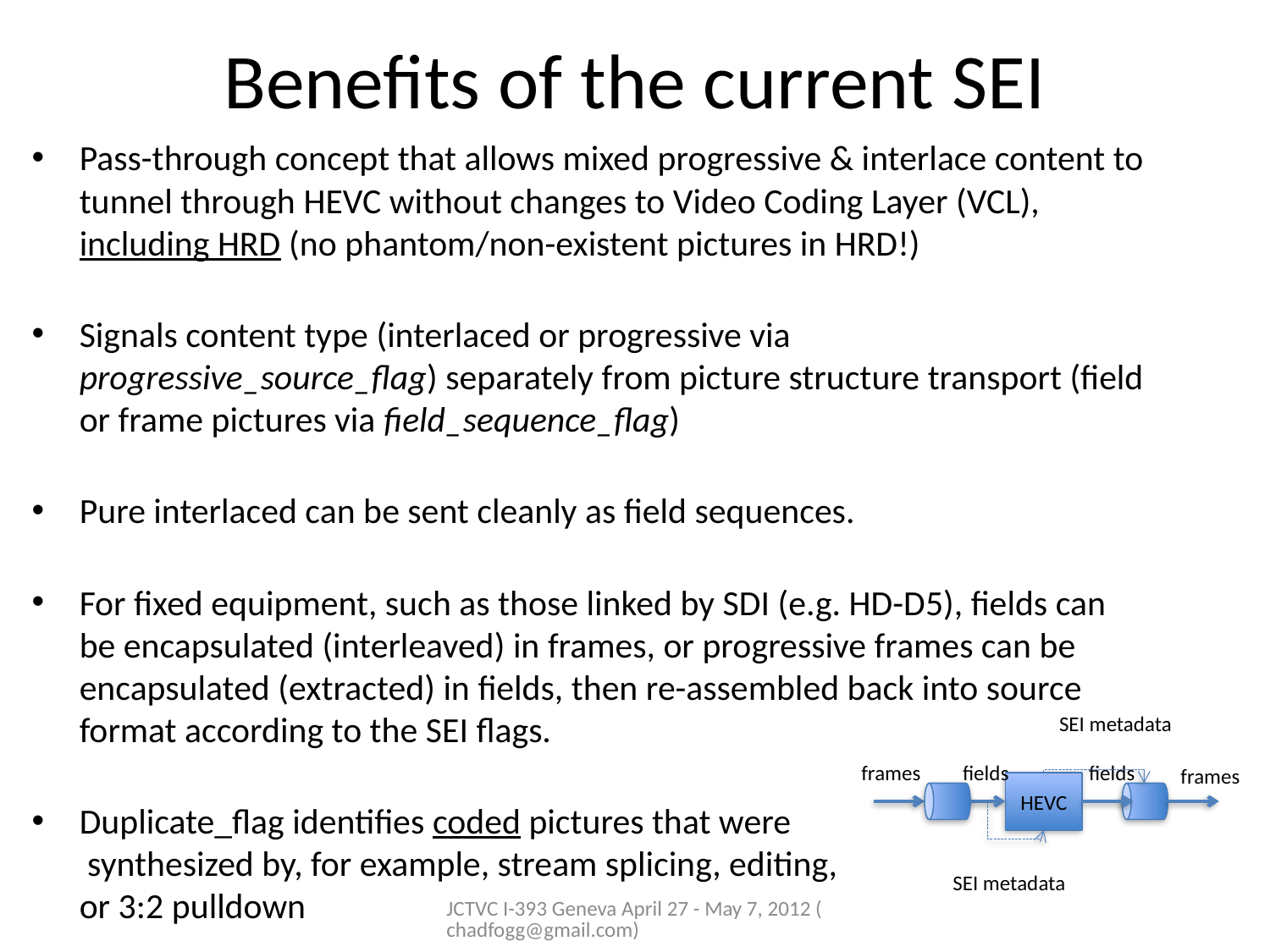

# Benefits of the current SEI
Pass-through concept that allows mixed progressive & interlace content to tunnel through HEVC without changes to Video Coding Layer (VCL), including HRD (no phantom/non-existent pictures in HRD!)
Signals content type (interlaced or progressive via progressive_source_flag) separately from picture structure transport (field or frame pictures via field_sequence_flag)
Pure interlaced can be sent cleanly as field sequences.
For fixed equipment, such as those linked by SDI (e.g. HD-D5), fields can be encapsulated (interleaved) in frames, or progressive frames can be encapsulated (extracted) in fields, then re-assembled back into source format according to the SEI flags.
Duplicate_flag identifies coded pictures that were
 synthesized by, for example, stream splicing, editing,
or 3:2 pulldown

SEI metadata
frames
fields
fields
frames
HEVC

SEI metadata
JCTVC I-393 Geneva April 27 - May 7, 2012 (chadfogg@gmail.com)